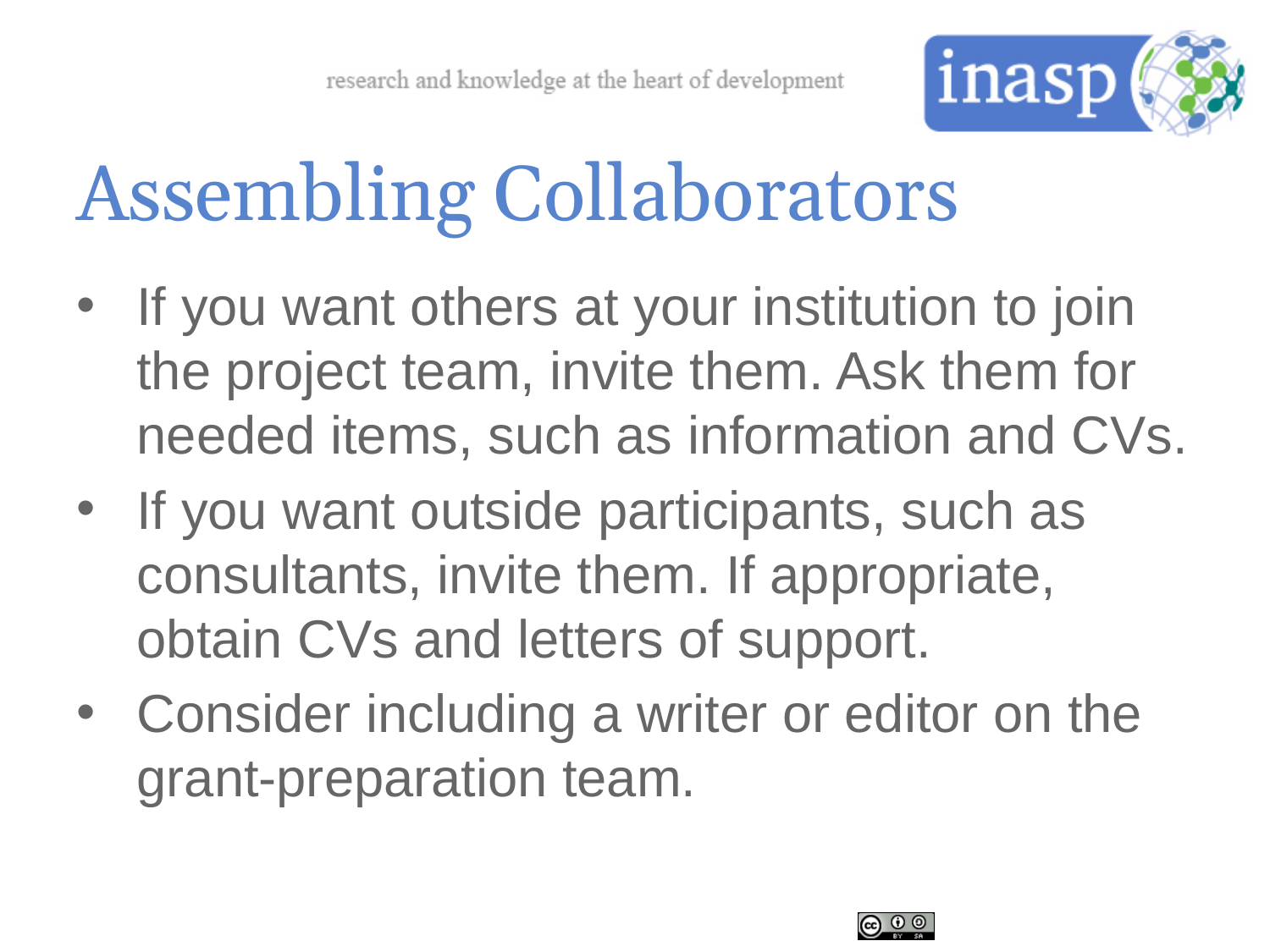

# Assembling Collaborators
If you want others at your institution to join the project team, invite them. Ask them for needed items, such as information and CVs.
If you want outside participants, such as consultants, invite them. If appropriate, obtain CVs and letters of support.
Consider including a writer or editor on the grant-preparation team.